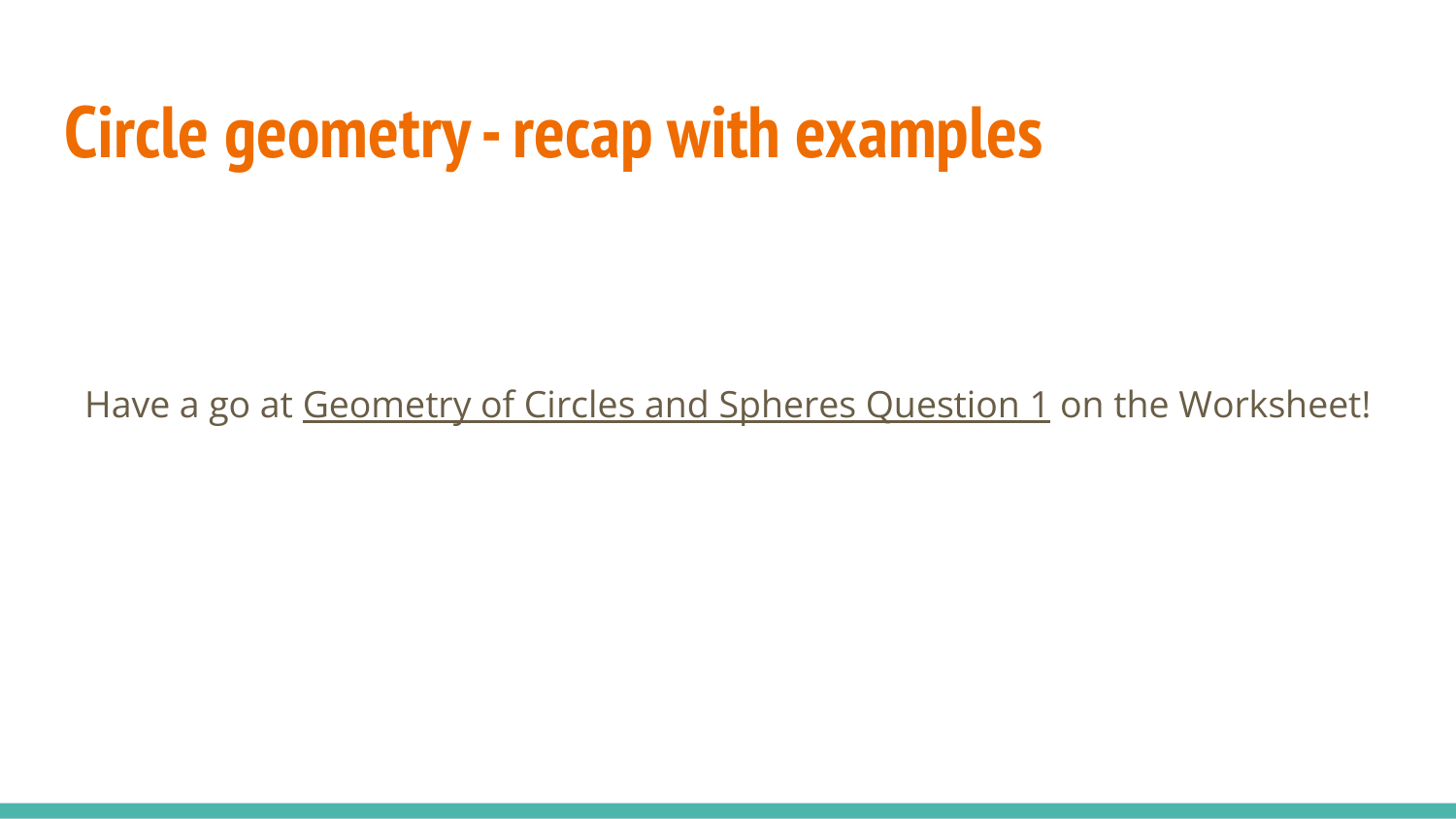

# Circle geometry - recap with examples

Have a go at Geometry of Circles and Spheres Question 1 on the Worksheet!